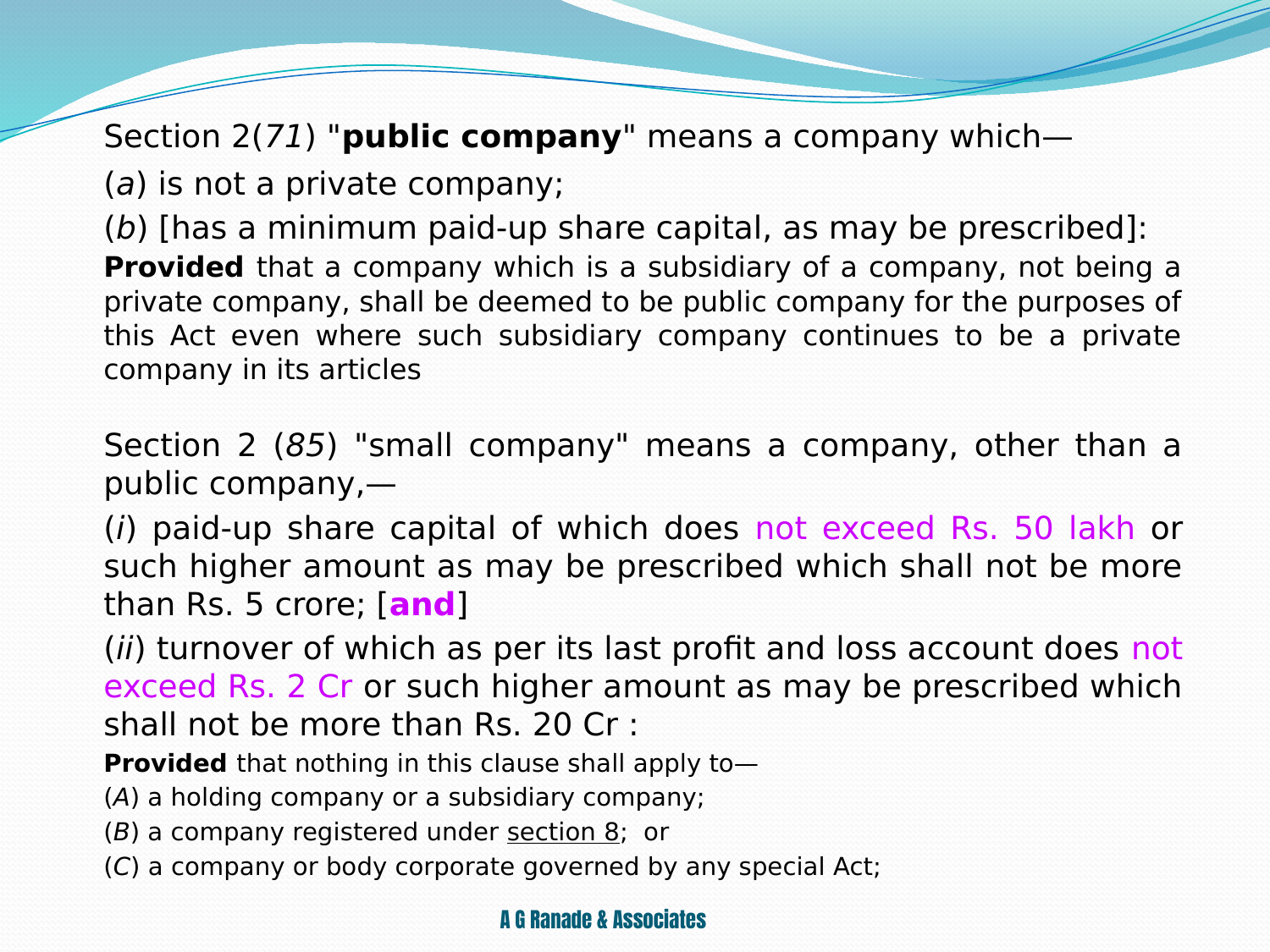

Section 2(71) "public company" means a company which—
	(a) is not a private company;
	(b) [has a minimum paid-up share capital, as may be prescribed]:
	Provided that a company which is a subsidiary of a company, not being a private company, shall be deemed to be public company for the purposes of this Act even where such subsidiary company continues to be a private company in its articles

	Section 2 (85) "small company" means a company, other than a public company,—
	(i) paid-up share capital of which does not exceed Rs. 50 lakh or such higher amount as may be prescribed which shall not be more than Rs. 5 crore; [and]
	(ii) turnover of which as per its last profit and loss account does not exceed Rs. 2 Cr or such higher amount as may be prescribed which shall not be more than Rs. 20 Cr :
	Provided that nothing in this clause shall apply to—
	(A) a holding company or a subsidiary company;
	(B) a company registered under section 8;  or
	(C) a company or body corporate governed by any special Act;

A G Ranade & Associates